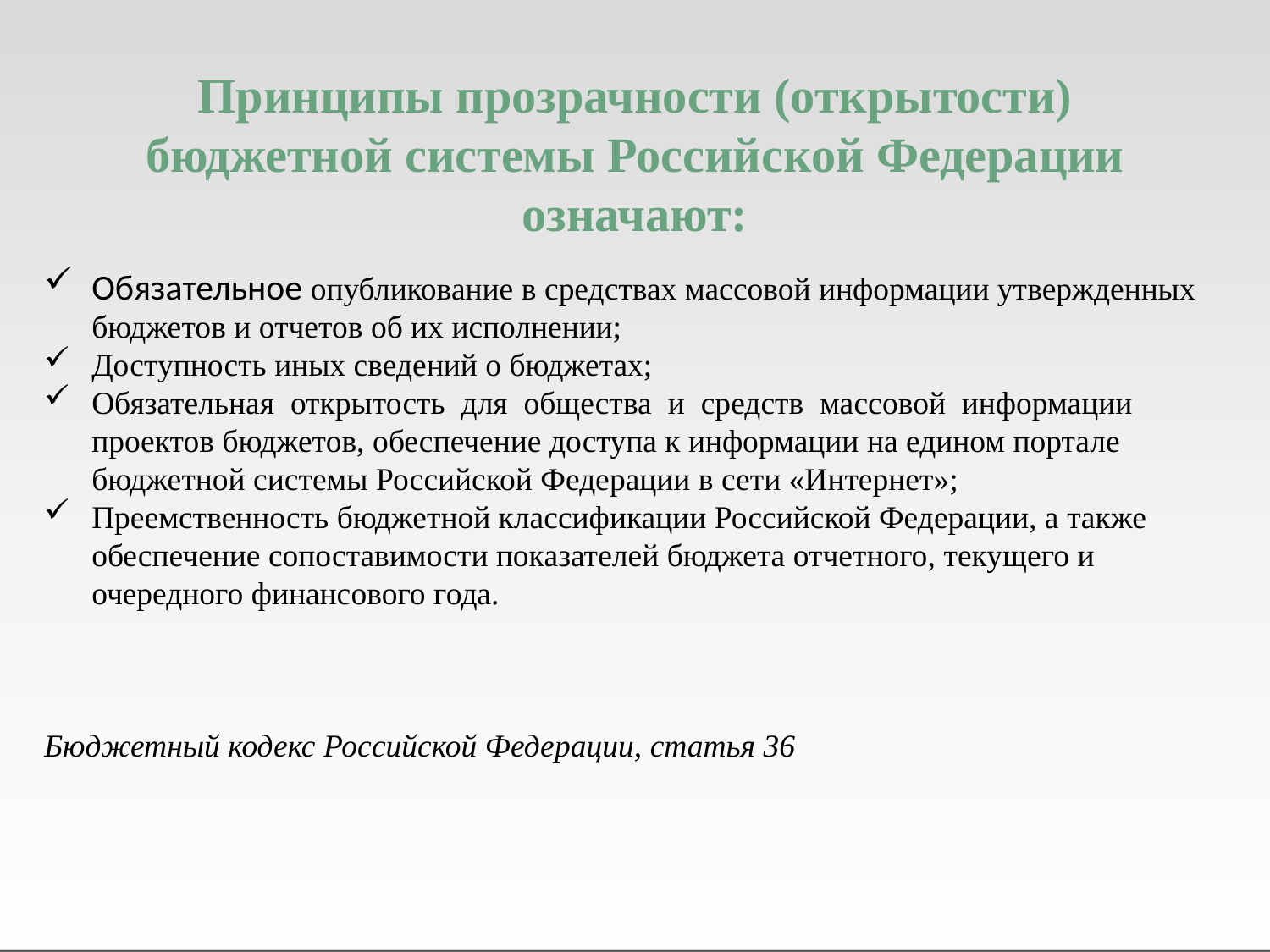

Принципы прозрачности (открытости) бюджетной системы Российской Федерации означают:
Обязательное опубликование в средствах массовой информации утвержденных бюджетов и отчетов об их исполнении;
Доступность иных сведений о бюджетах;
Обязательная  открытость  для  общества  и  средств  массовой  информации проектов бюджетов, обеспечение доступа к информации на едином портале бюджетной системы Российской Федерации в сети «Интернет»;
Преемственность бюджетной классификации Российской Федерации, а также обеспечение сопоставимости показателей бюджета отчетного, текущего и очередного финансового года.

Бюджетный кодекс Российской Федерации, статья 36